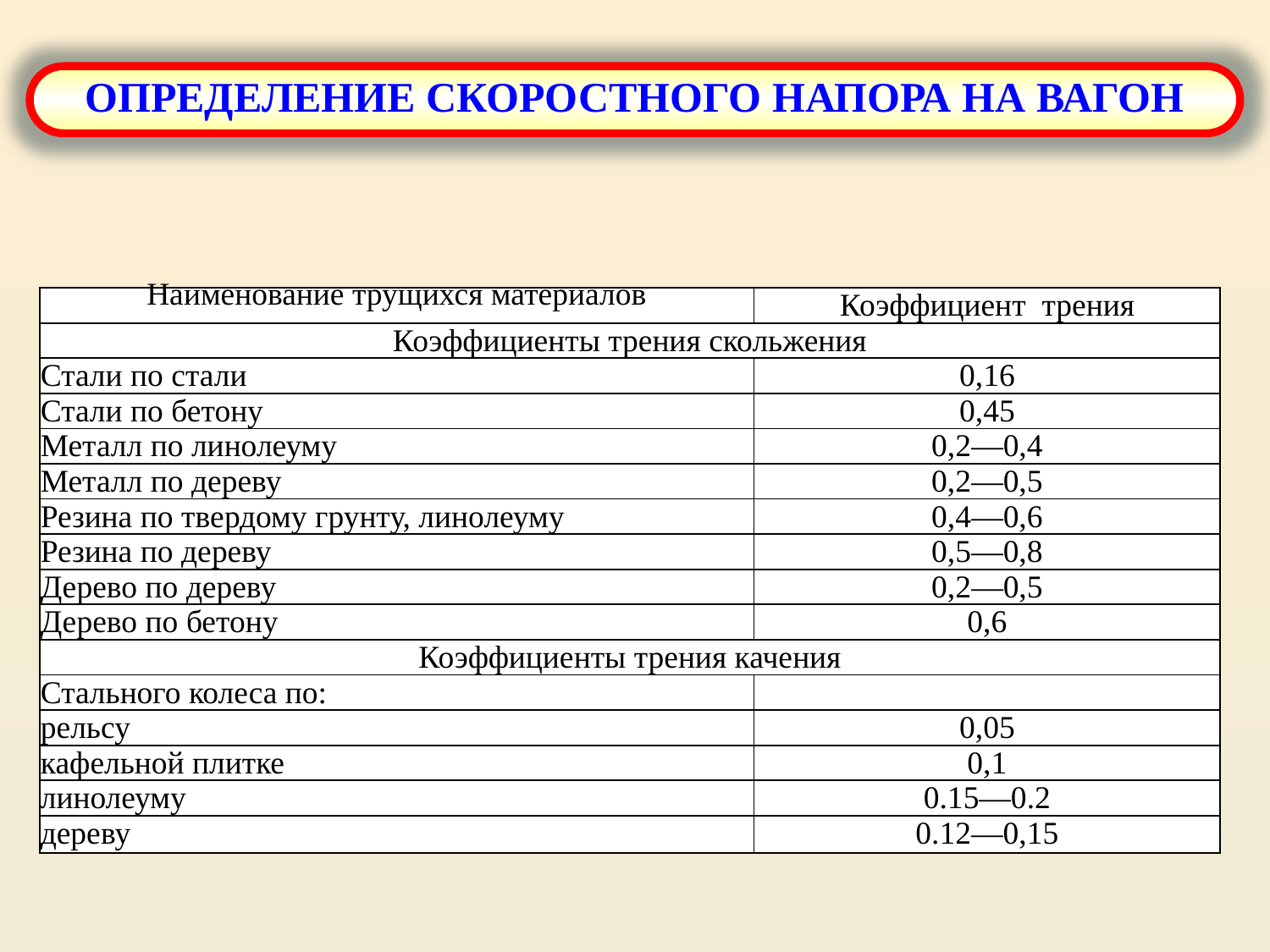

ОПРЕДЕЛЕНИЕ СКОРОСТНОГО НАПОРА НА ВАГОН
| Наименование трущихся материалов | Коэффициент трения |
| --- | --- |
| Коэффициенты трения скольжения |  |
| Стали по стали | 0,16 |
| Стали по бетону | 0,45 |
| Металл по линолеуму | 0,2—0,4 |
| Металл по дереву | 0,2—0,5 |
| Резина по твердому грунту, линолеуму | 0,4—0,6 |
| Резина по дереву | 0,5—0,8 |
| Дерево по дереву | 0,2—0,5 |
| Дерево по бетону | 0,6 |
| Коэффициенты трения качения |  |
| Стального колеса по: |  |
| рельсу | 0,05 |
| кафельной плитке | 0,1 |
| линолеуму | 0.15—0.2 |
| дереву | 0.12—0,15 |
# Масса 47 000 кг